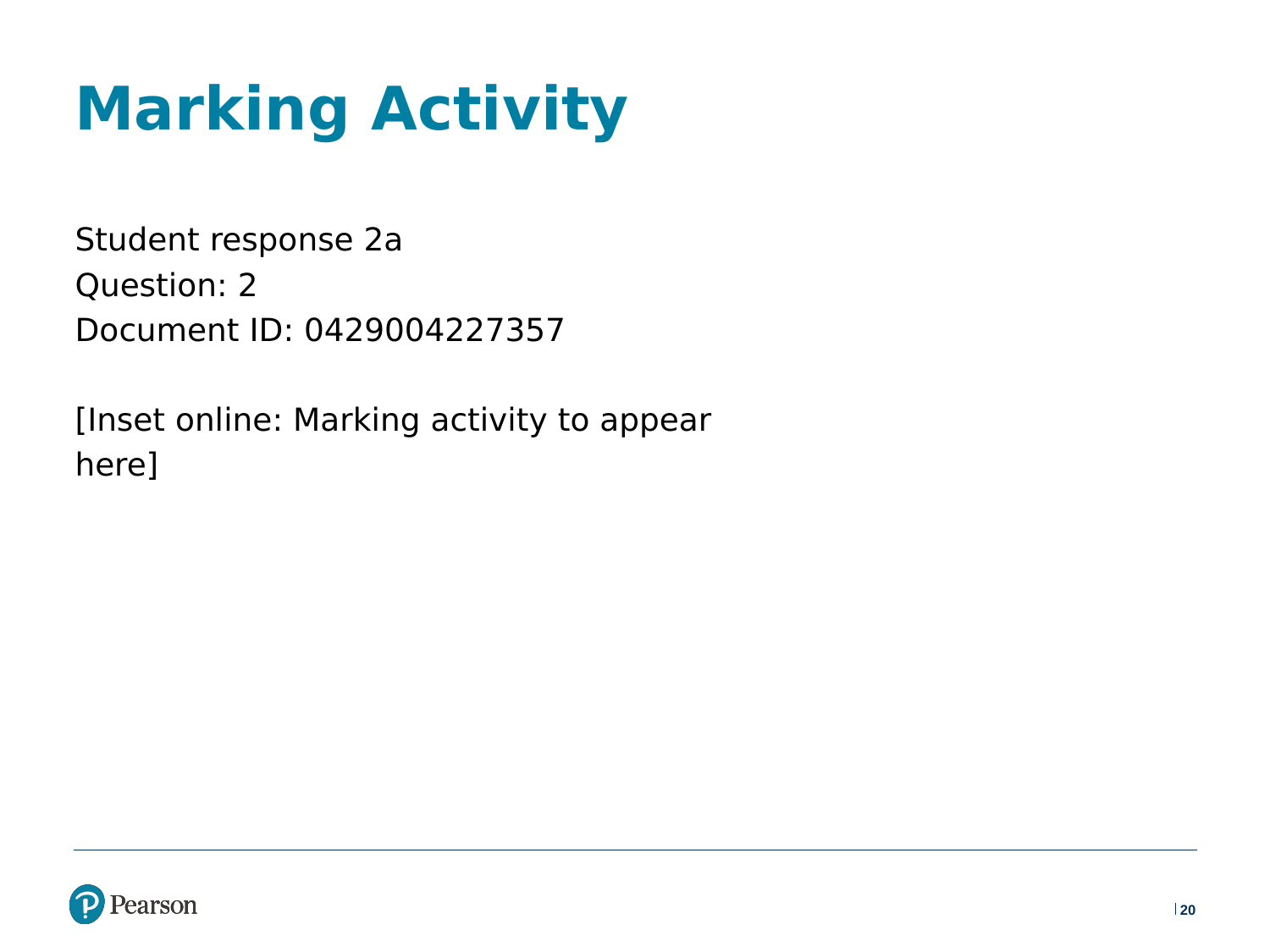

# Marking Activity
Student response 2a
Question: 2
Document ID: 0429004227357

[Inset online: Marking activity to appear here]

20